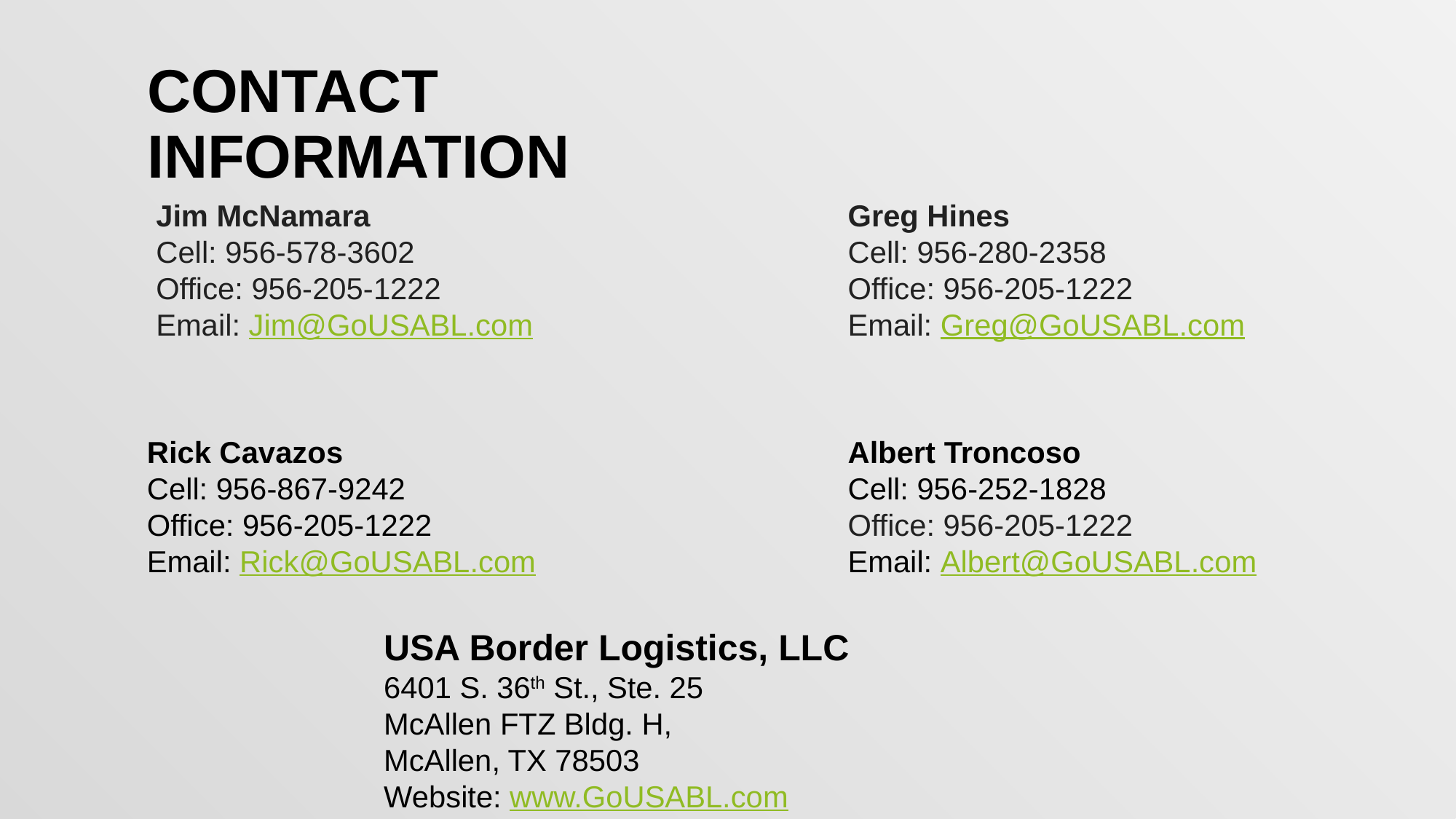

CONTACT INFORMATION
Greg Hines
Cell: 956-280-2358
Office: 956-205-1222
Email: Greg@GoUSABL.com

Jim McNamara
Cell: 956-578-3602
Office: 956-205-1222
Email: Jim@GoUSABL.com

Rick Cavazos
Cell: 956-867-9242
Office: 956-205-1222
Email: Rick@GoUSABL.com

Albert Troncoso
Cell: 956-252-1828
Office: 956-205-1222
Email: Albert@GoUSABL.com
USA Border Logistics, LLC
6401 S. 36th St., Ste. 25
McAllen FTZ Bldg. H,
McAllen, TX 78503
Website: www.GoUSABL.com